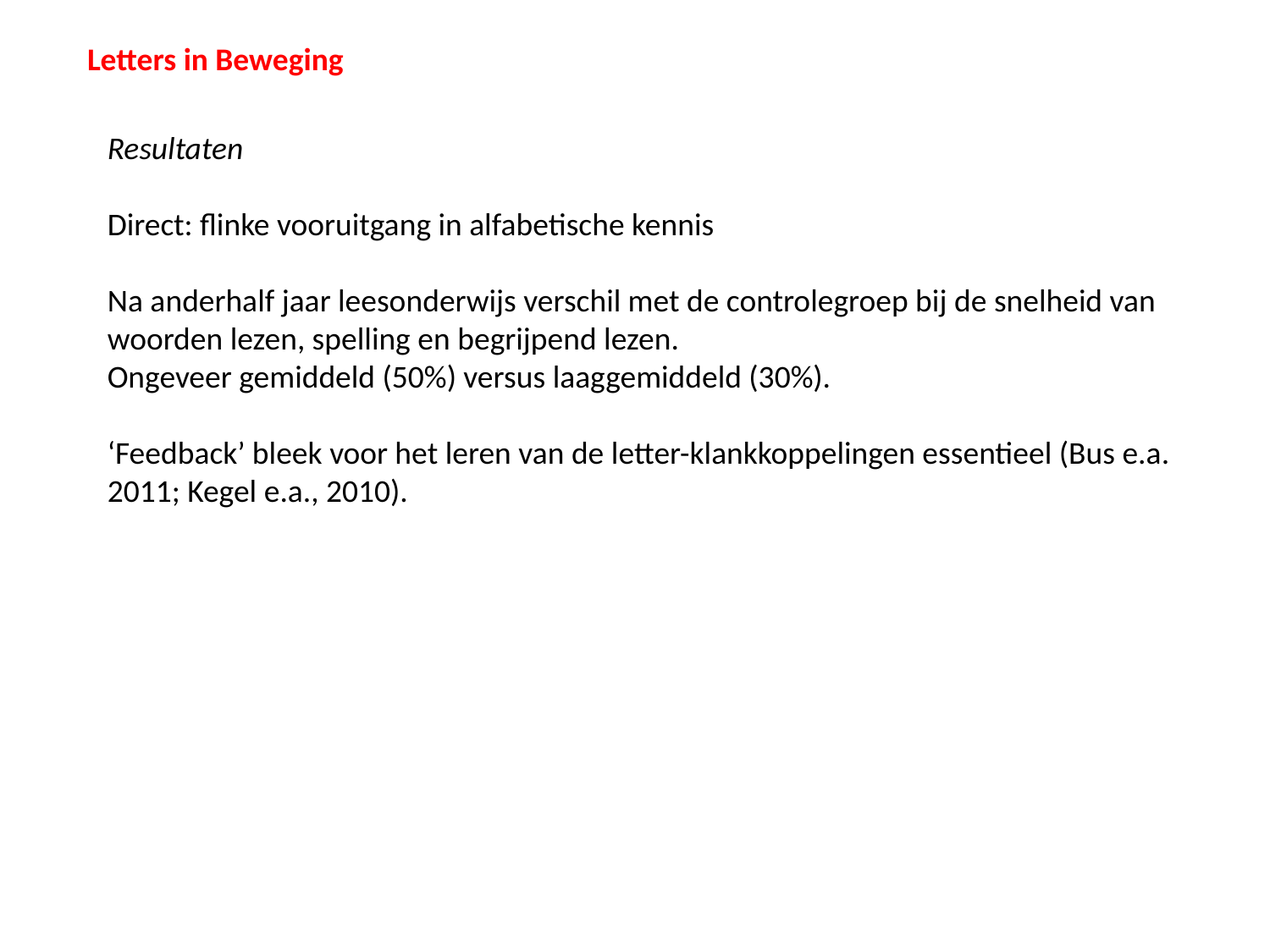

Letters in Beweging

Resultaten

Direct: flinke vooruitgang in alfabetische kennis

Na anderhalf jaar leesonderwijs verschil met de controlegroep bij de snelheid van woorden lezen, spelling en begrijpend lezen.
Ongeveer gemiddeld (50%) versus laaggemiddeld (30%).

‘Feedback’ bleek voor het leren van de letter-klankkoppelingen essentieel (Bus e.a. 2011; Kegel e.a., 2010).